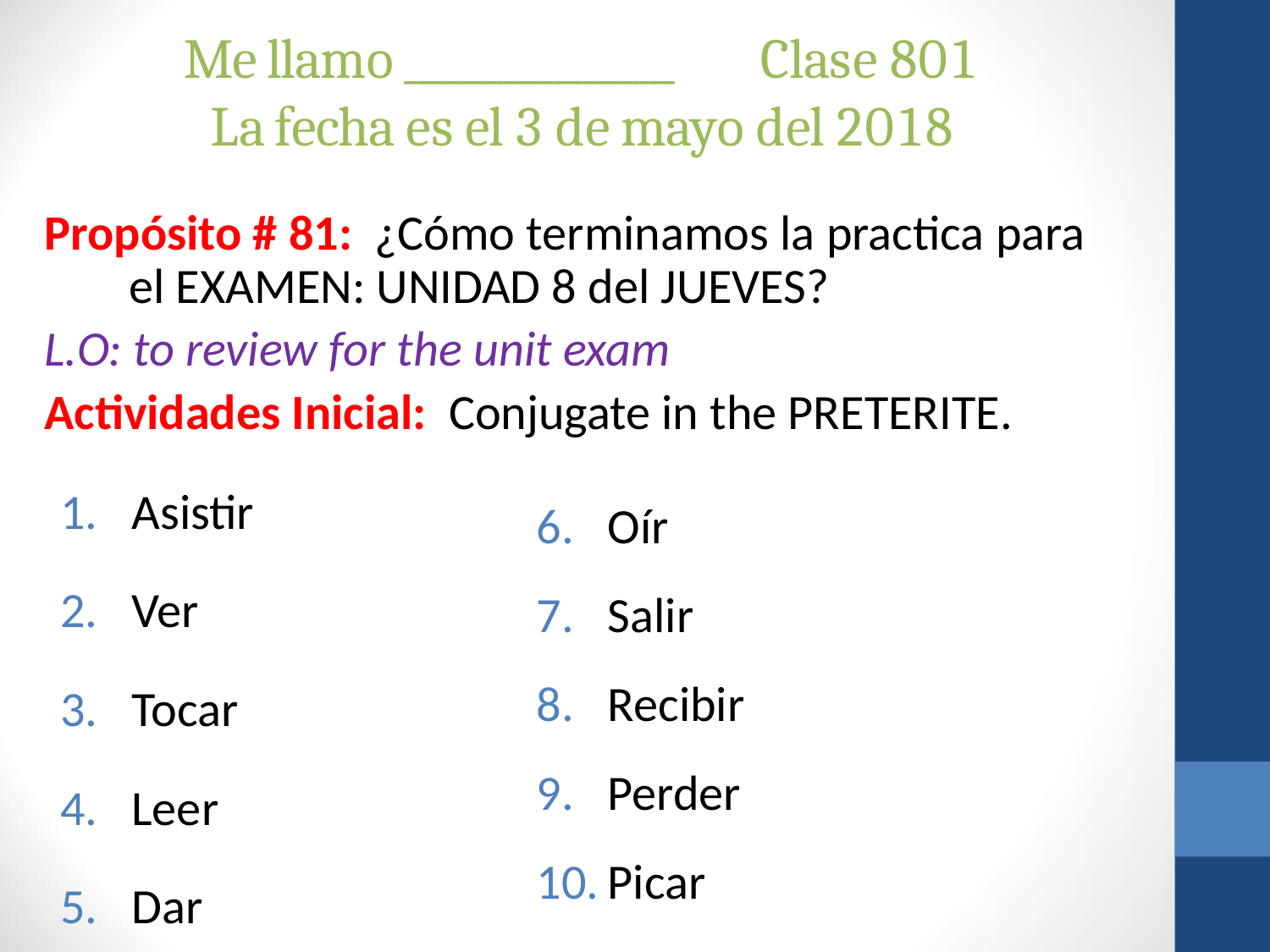

# Me llamo ______________        Clase 801 La fecha es el 3 de mayo del 2018
Propósito # 81:  ¿Cómo terminamos la practica para el EXAMEN: UNIDAD 8 del JUEVES?
L.O: to review for the unit exam
Actividades Inicial:  Conjugate in the PRETERITE.
Asistir
Ver
Tocar
Leer
Dar
Oír
Salir
Recibir
Perder
Picar